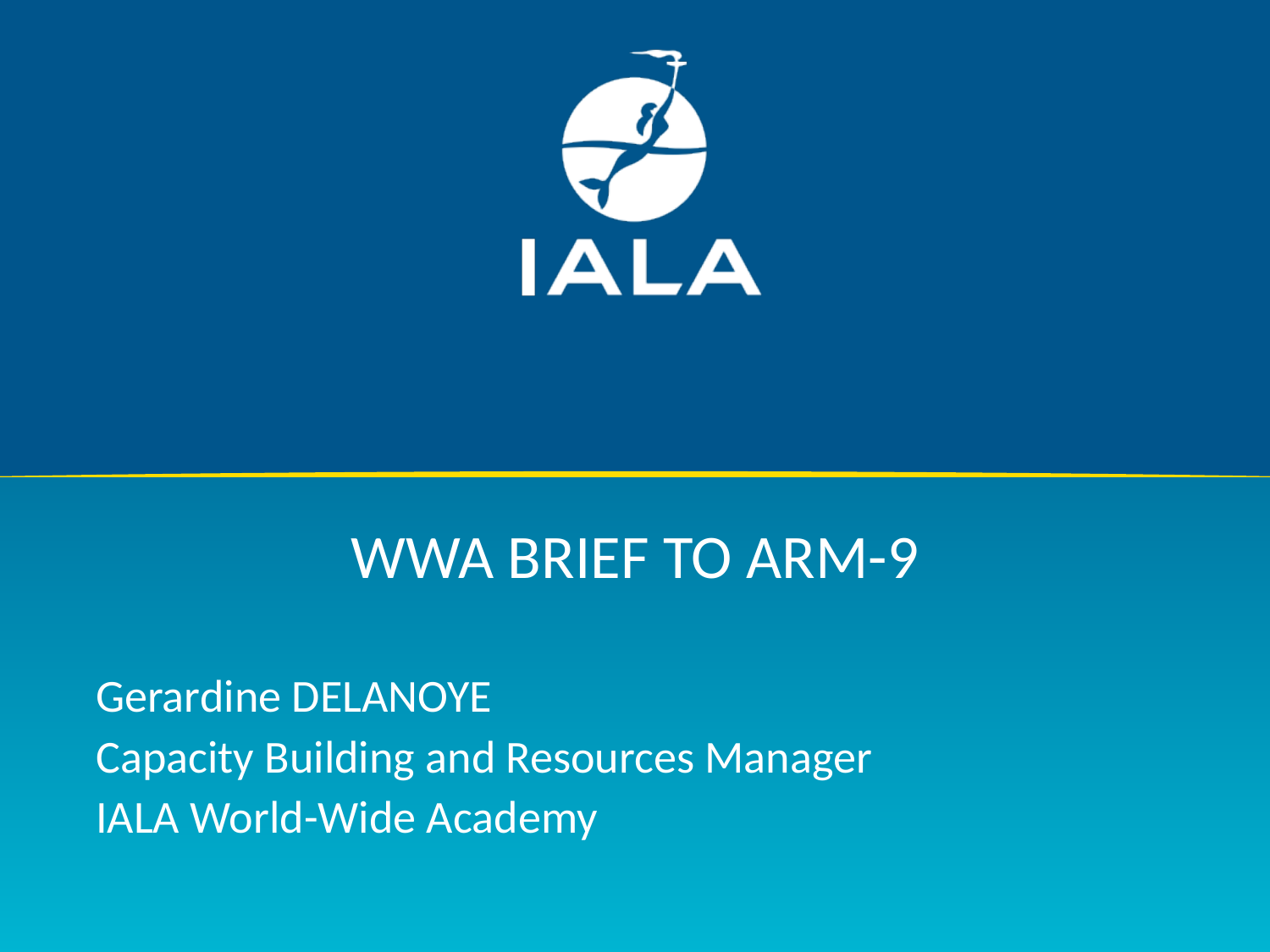

# WWA brief to ARM-9
Gerardine DELANOYE
Capacity Building and Resources Manager
IALA World-Wide Academy